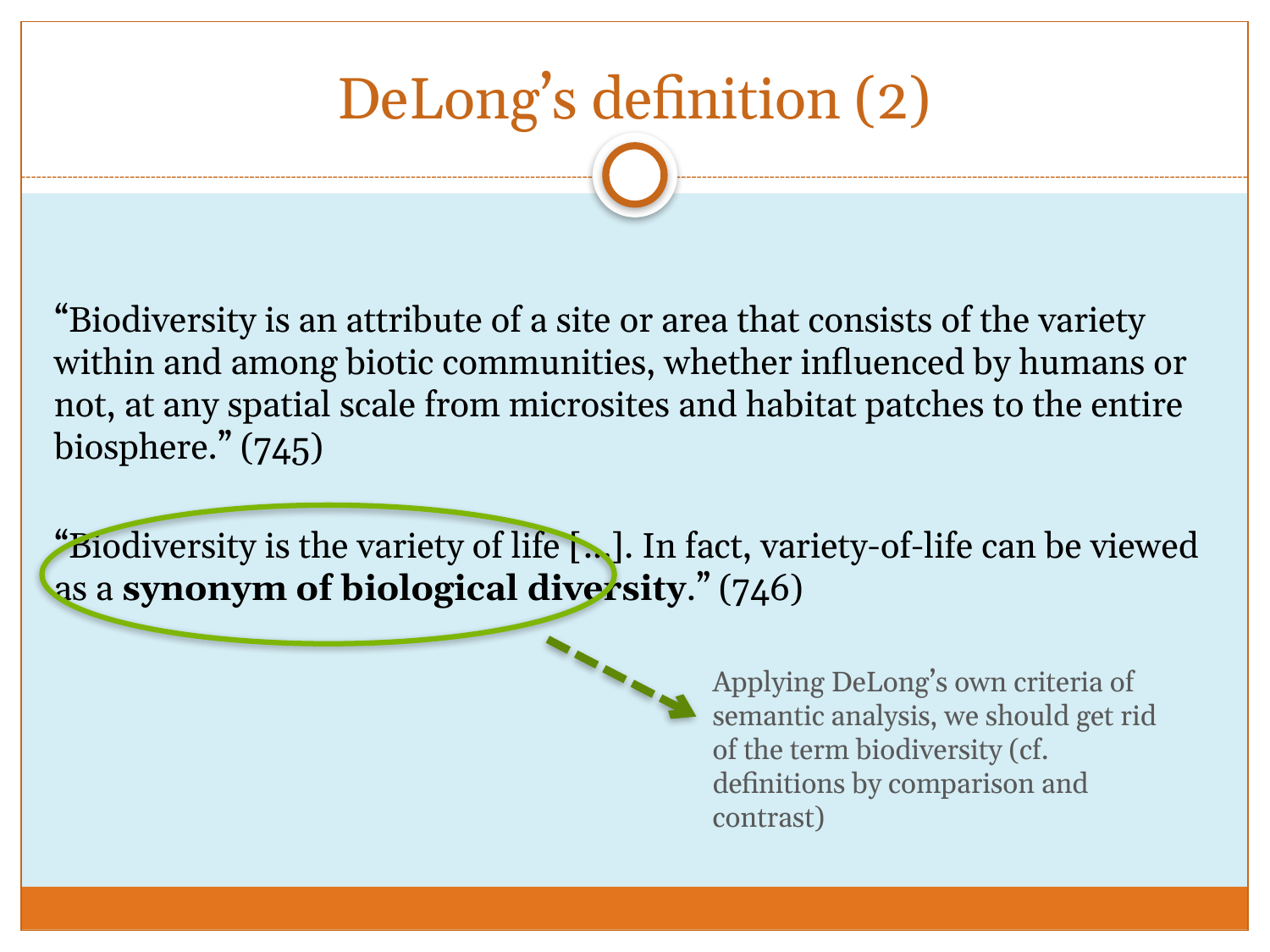

# DeLong’s definition (2)
“Biodiversity is an attribute of a site or area that consists of the variety within and among biotic communities, whether influenced by humans or not, at any spatial scale from microsites and habitat patches to the entire biosphere.” (745)

“Biodiversity is the variety of life […]. In fact, variety-of-life can be viewed as a synonym of biological diversity.” (746)

Applying DeLong’s own criteria of semantic analysis, we should get rid of the term biodiversity (cf. definitions by comparison and contrast)